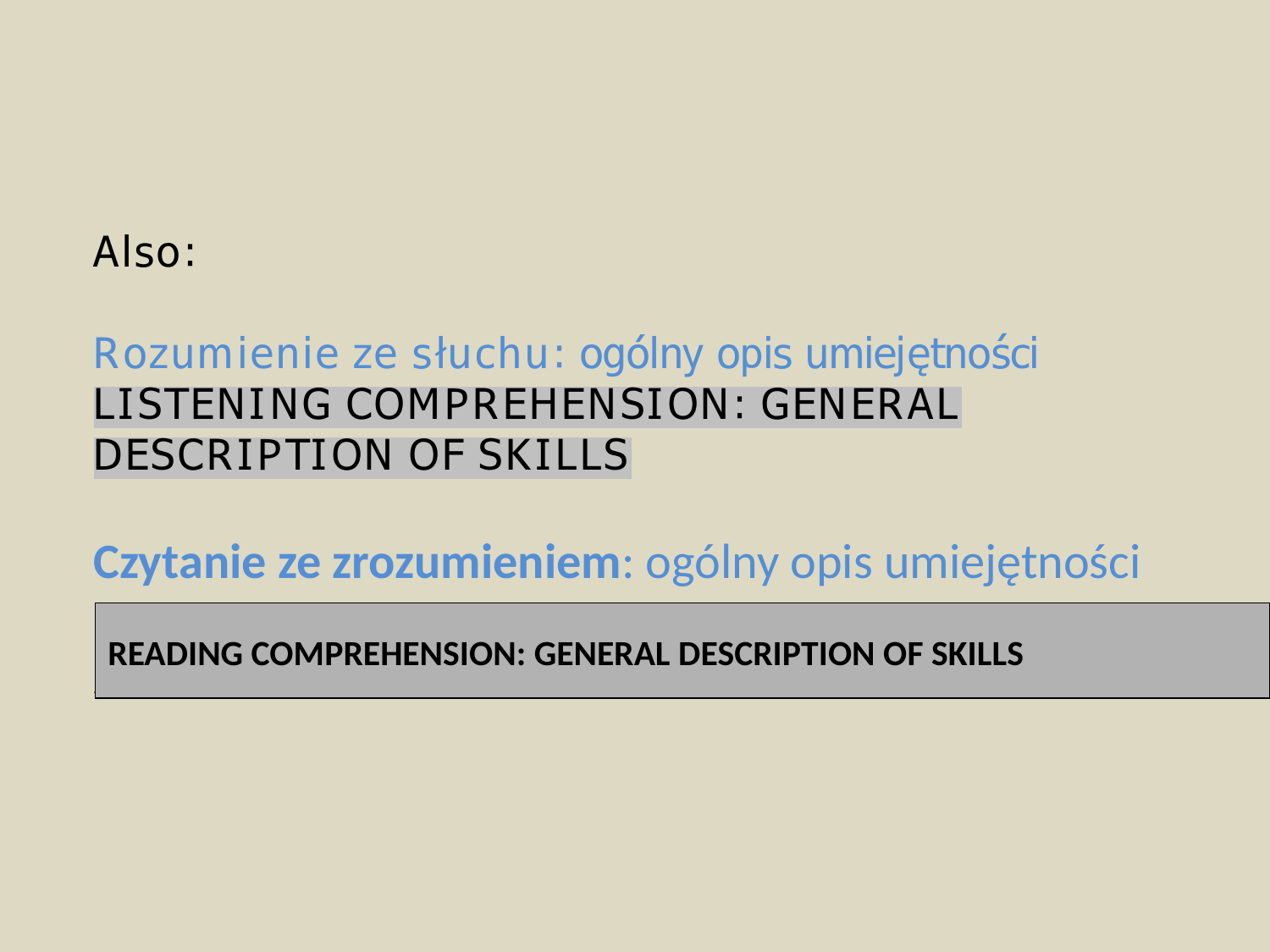

Also:

Rozumienie ze słuchu: ogólny opis umiejętności
LISTENING COMPREHENSION: GENERAL DESCRIPTION OF SKILLS

Czytanie ze zrozumieniem: ogólny opis umiejętności
READING COMPREHENSION: GNERAL DESCRIPTION OF SKILLS

READING COMPREHENSION: GENERAL DESCRIPTION OF SKILLS